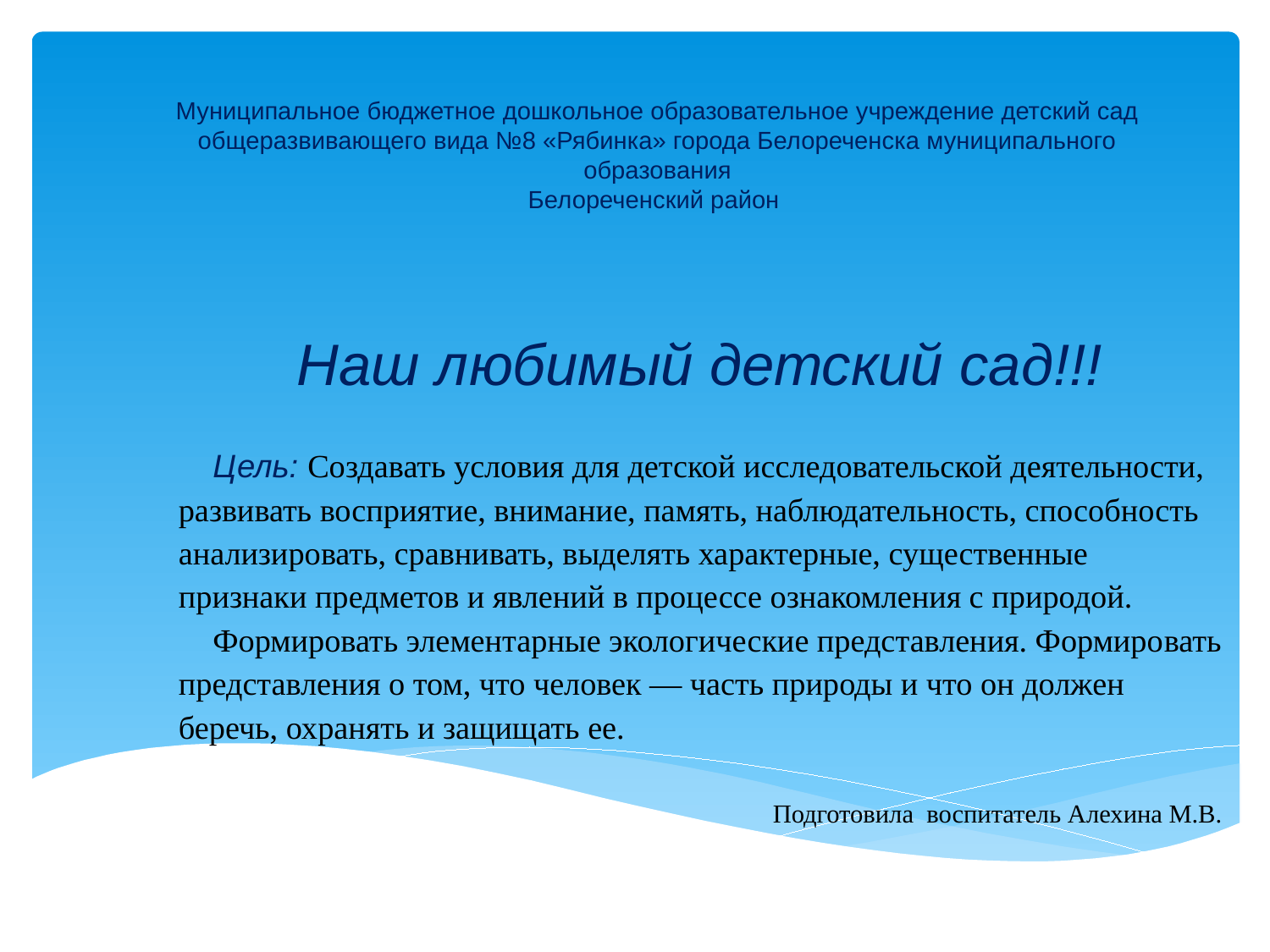

# Муниципальное бюджетное дошкольное образовательное учреждение детский сад общеразвивающего вида №8 «Рябинка» города Белореченска муниципального образования Белореченский район

Наш любимый детский сад!!!

Цель: Создавать условия для детской исследовательской деятельности, развивать восприятие, внимание, память, наблюдательность, способность анализировать, сравнивать, выделять характерные, существенные признаки предметов и явлений в процессе ознакомления с природой.
Формировать элементарные экологические представления. Формиро­вать представления о том, что человек — часть природы и что он должен беречь, охранять и защищать ее.

Подготовила  воспитатель Алехина М.В.